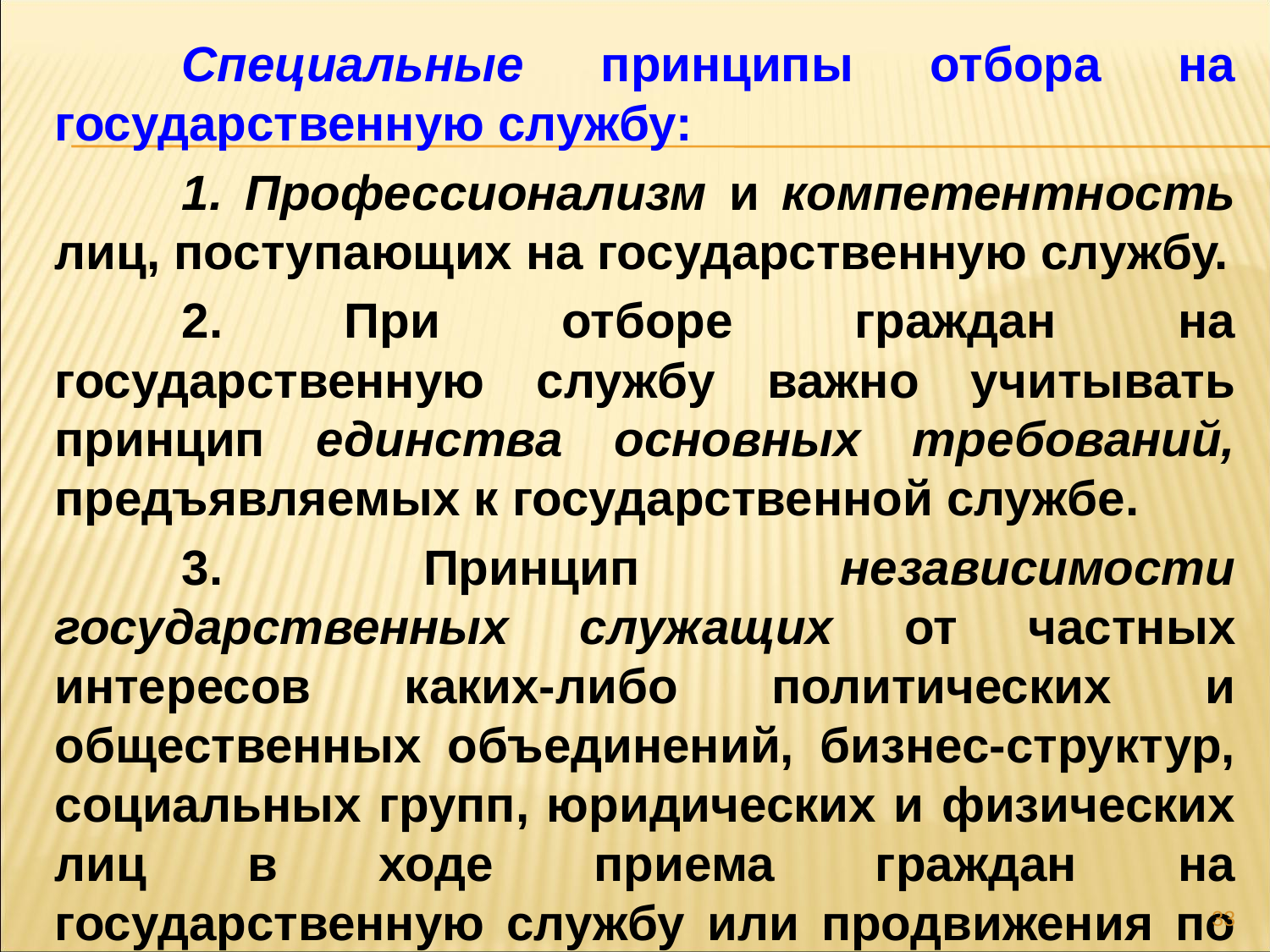

Специальные принципы отбора на государственную службу:
	1. Профессионализм и компетентность лиц, поступающих на государственную службу.
	2. При отборе граждан на государственную службу важно учитывать принцип единства основных требований, предъявляемых к государственной службе.
	3. Принцип независимости государственных служащих от частных интересов каких-либо политических и общественных объединений, бизнес-структур, социальных групп, юридических и физических лиц в ходе приема граждан на государственную службу или продвижения по ней.

33